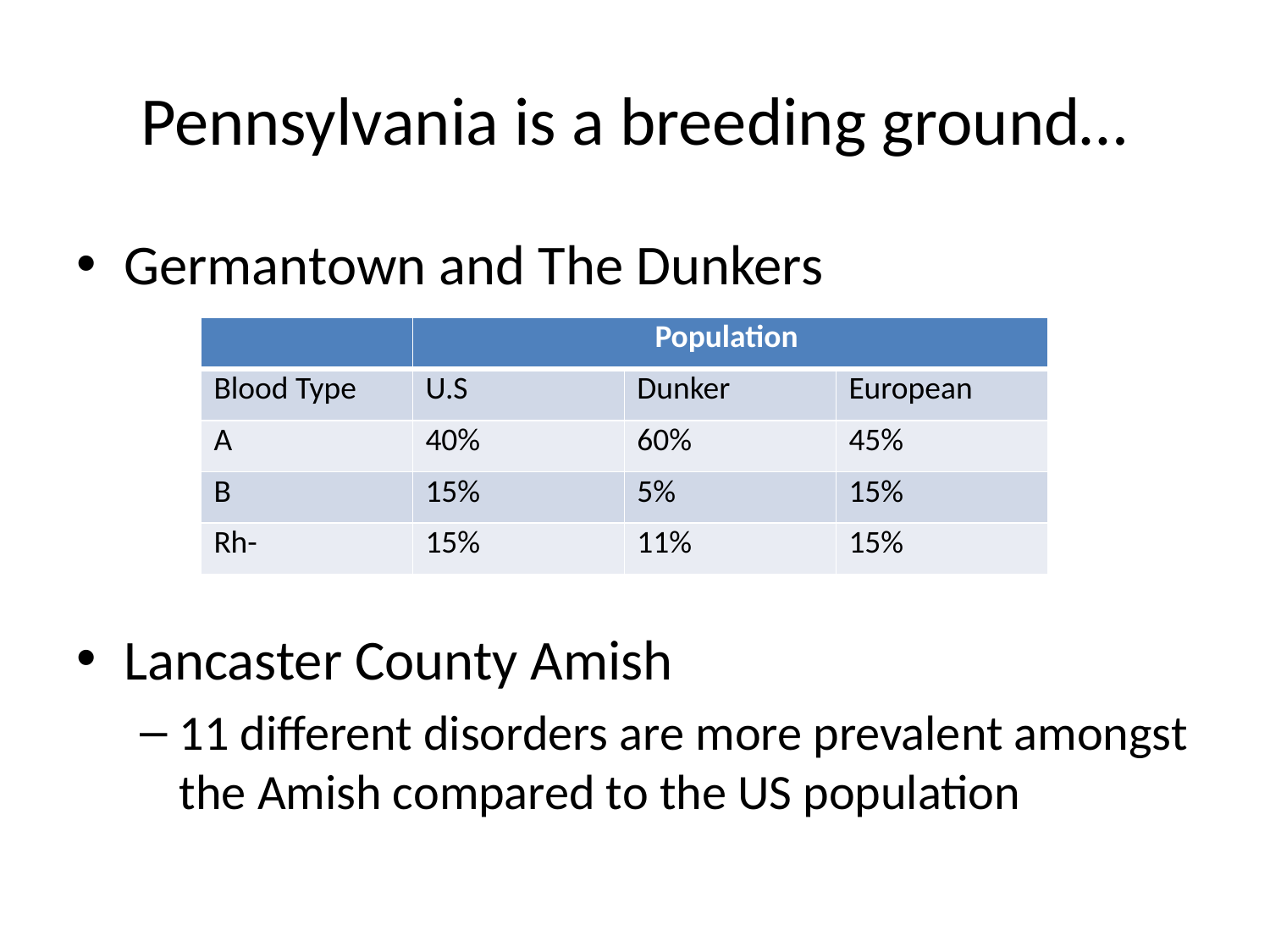

# Pennsylvania is a breeding ground…
Germantown and The Dunkers

Lancaster County Amish
11 different disorders are more prevalent amongst the Amish compared to the US population

|  | Population |  |  |
| --- | --- | --- | --- |
| Blood Type | U.S | Dunker | European |
| A | 40% | 60% | 45% |
| B | 15% | 5% | 15% |
| Rh- | 15% | 11% | 15% |